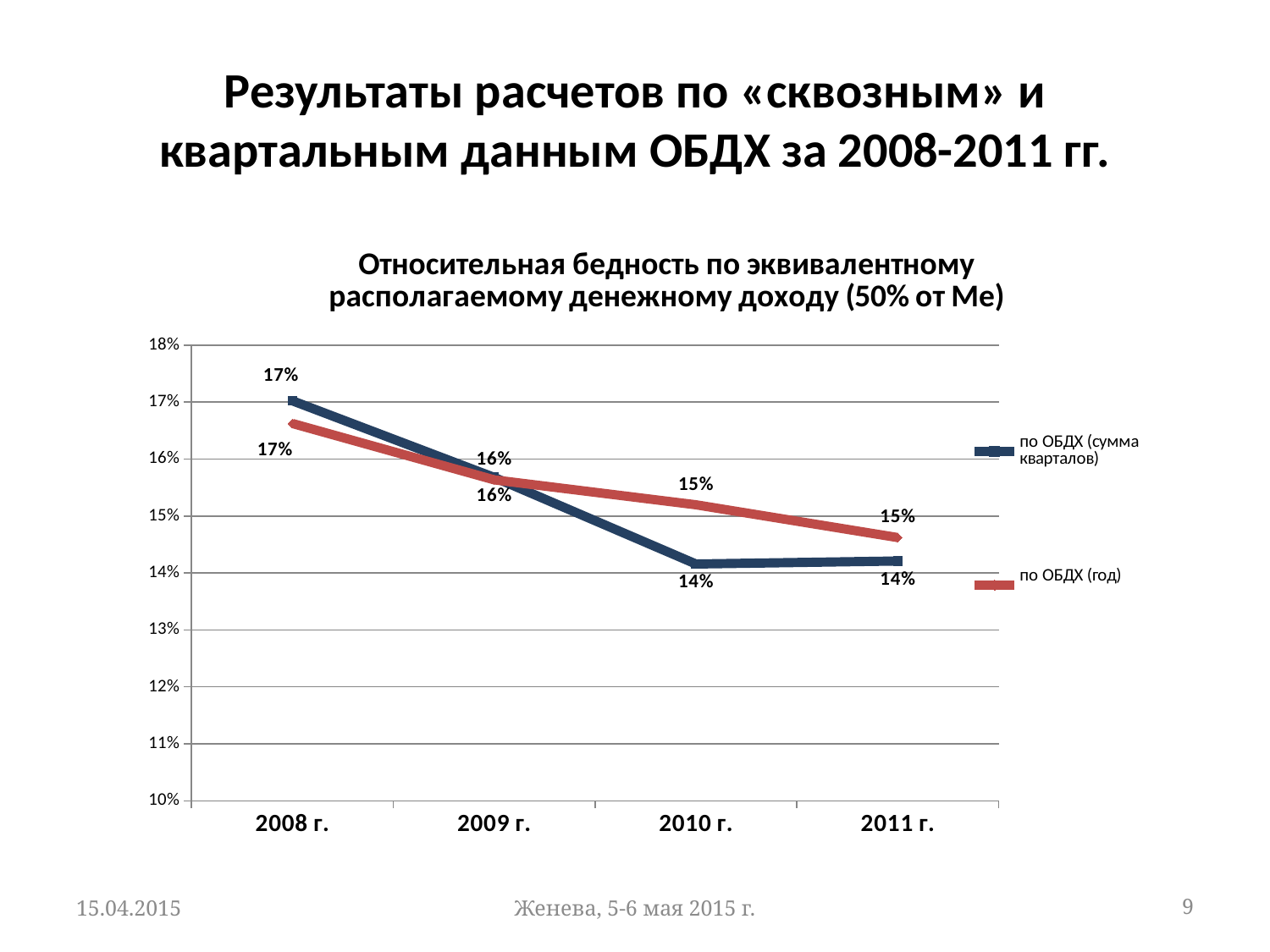

# Результаты расчетов по «сквозным» и квартальным данным ОБДХ за 2008-2011 гг.

### Chart: Относительная бедность по эквивалентному располагаемому денежному доходу (50% от Ме)

| Category | по ОБДХ (сумма кварталов) | по ОБДХ (год) |
|---|---|---|
| 2008 г. | 0.17023 | 0.16625 |
| 2009 г. | 0.15678 | 0.15635 |
| 2010 г. | 0.14157 | 0.15197 |
| 2011 г. | 0.14209 | 0.14621 |
15.04.2015
Женева, 5-6 мая 2015 г.
9